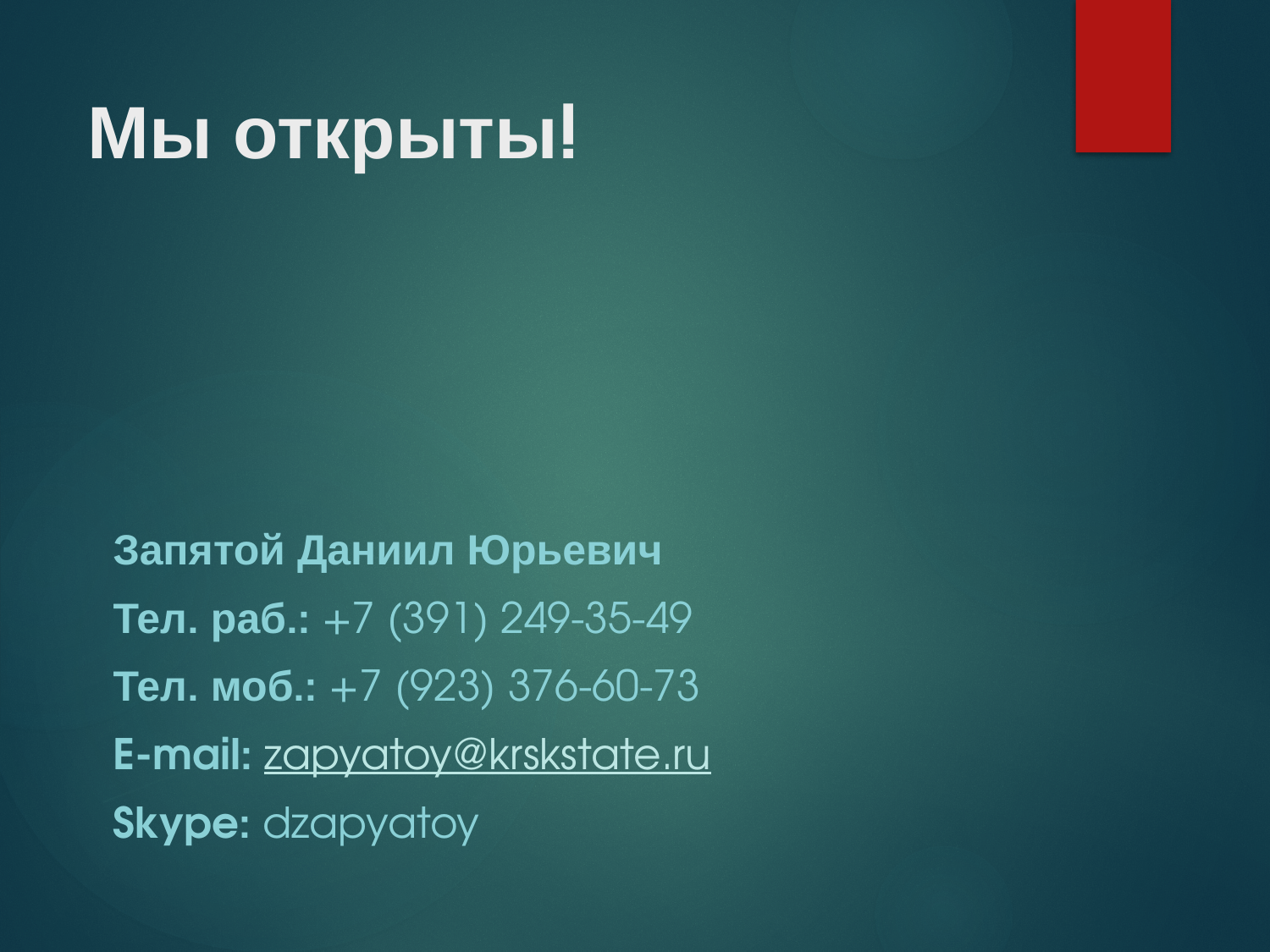

# Мы открыты!
Запятой Даниил Юрьевич
Тел. раб.: +7 (391) 249-35-49
Тел. моб.: +7 (923) 376-60-73
E-mail: zapyatoy@krskstate.ru
Skype: dzapyatoy